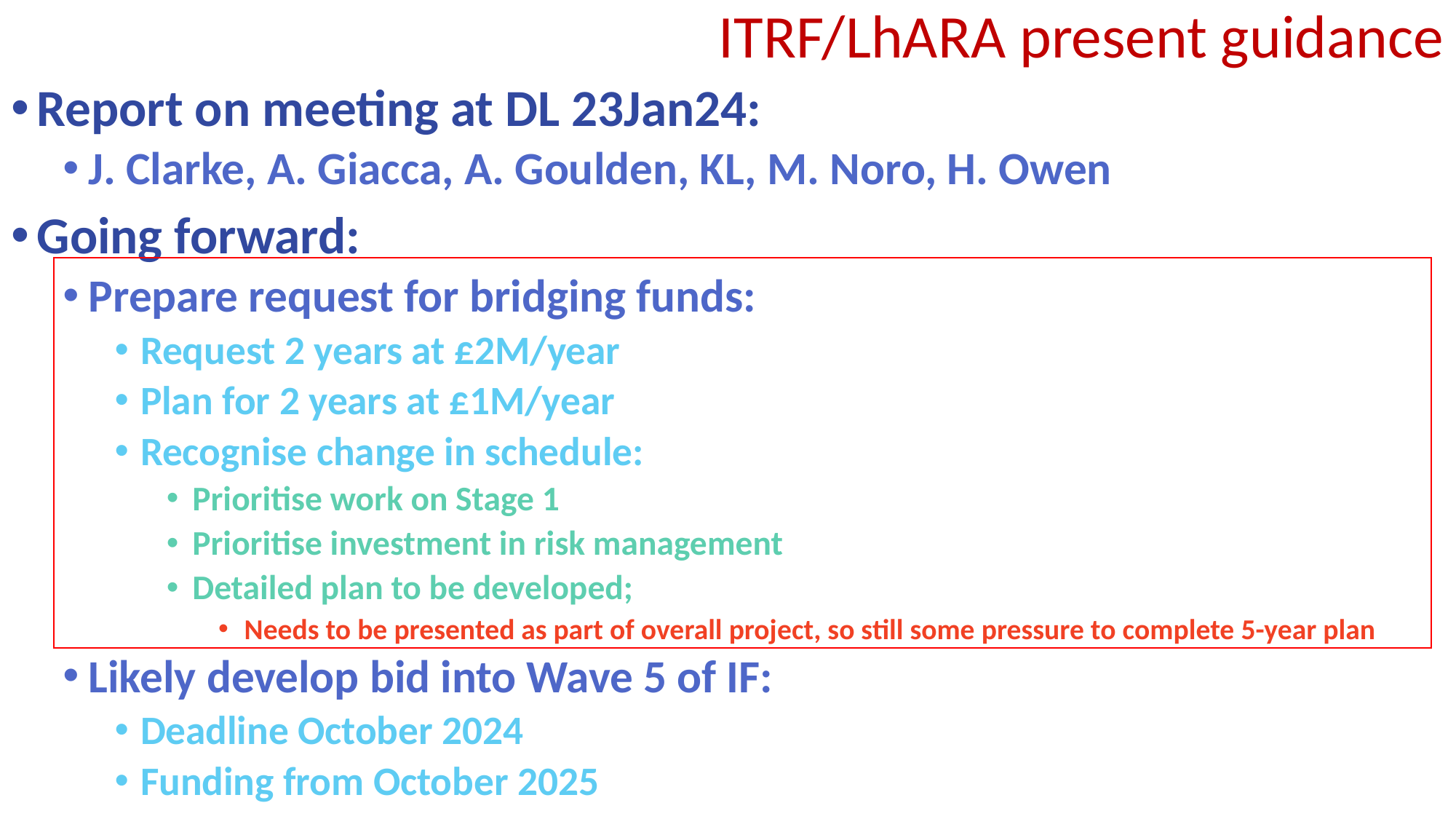

# ITRF/LhARA present guidance
Report on meeting at DL 23Jan24:
J. Clarke, A. Giacca, A. Goulden, KL, M. Noro, H. Owen
Going forward:
Prepare request for bridging funds:
Request 2 years at £2M/year
Plan for 2 years at £1M/year
Recognise change in schedule:
Prioritise work on Stage 1
Prioritise investment in risk management
Detailed plan to be developed;
Needs to be presented as part of overall project, so still some pressure to complete 5-year plan
Likely develop bid into Wave 5 of IF:
Deadline October 2024
Funding from October 2025